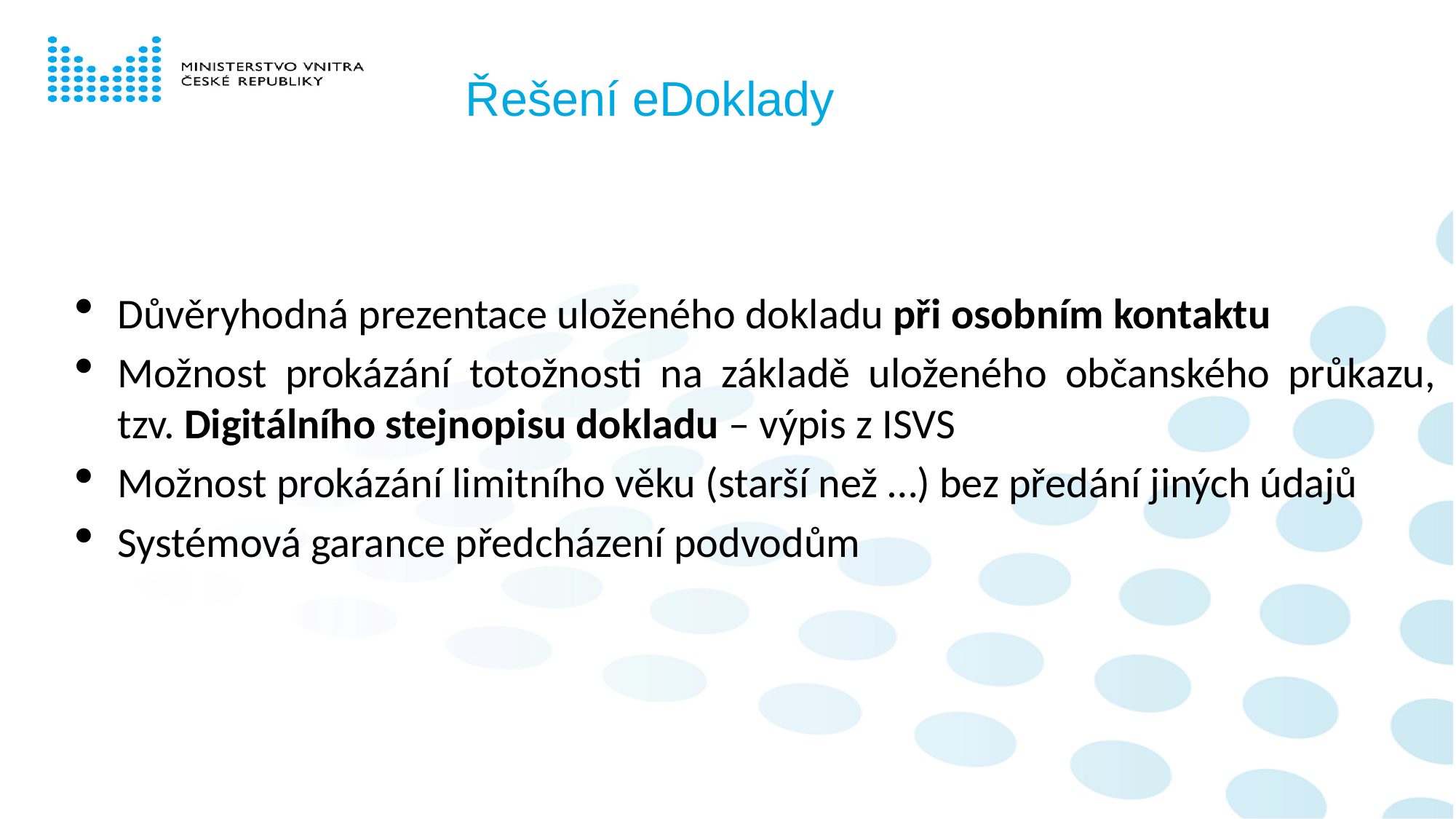

# Řešení eDoklady
Důvěryhodná prezentace uloženého dokladu při osobním kontaktu
Možnost prokázání totožnosti na základě uloženého občanského průkazu, tzv. Digitálního stejnopisu dokladu – výpis z ISVS
Možnost prokázání limitního věku (starší než …) bez předání jiných údajů
Systémová garance předcházení podvodům